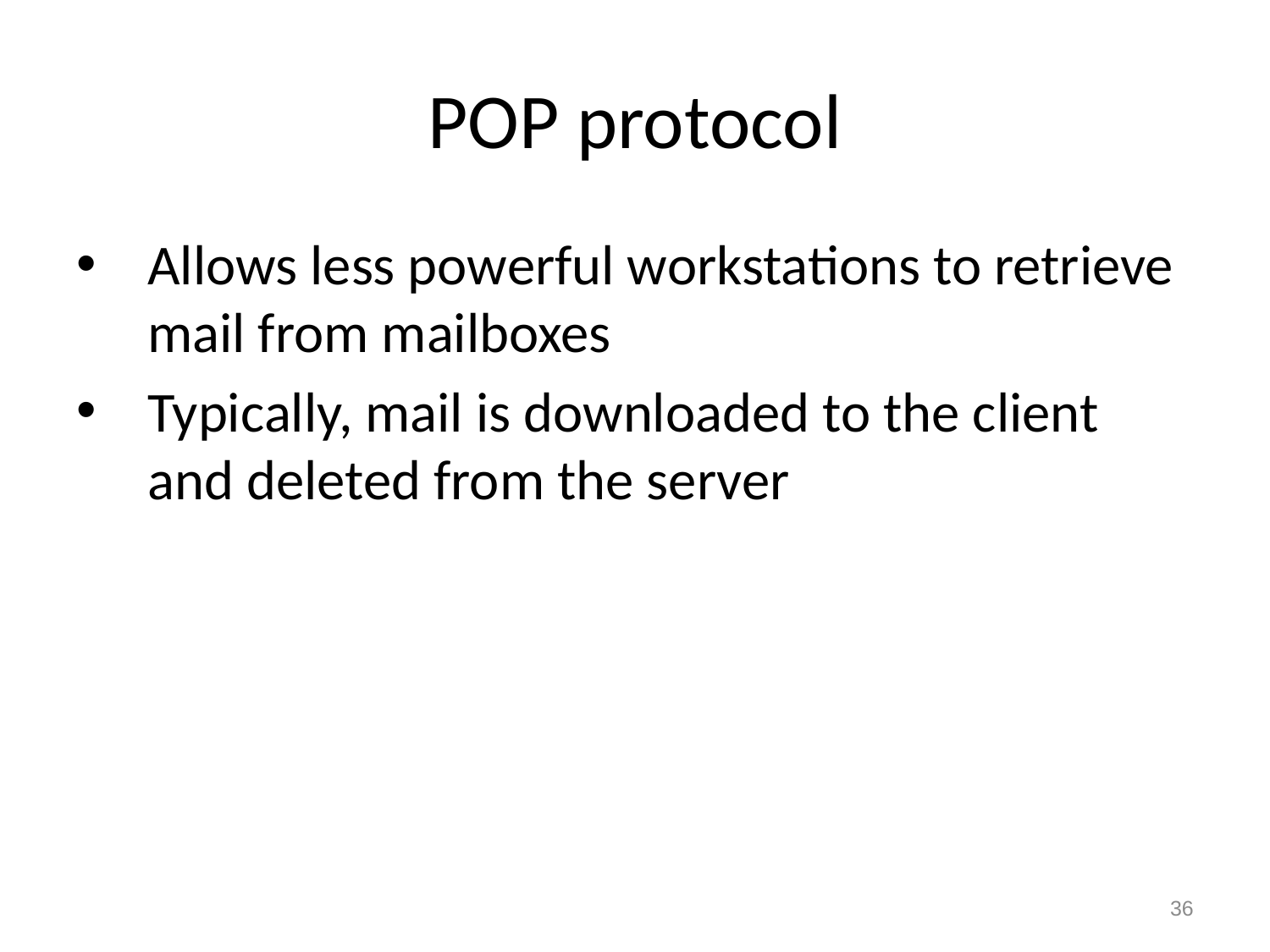

# POP protocol
Allows less powerful workstations to retrieve mail from mailboxes
Typically, mail is downloaded to the client and deleted from the server
36